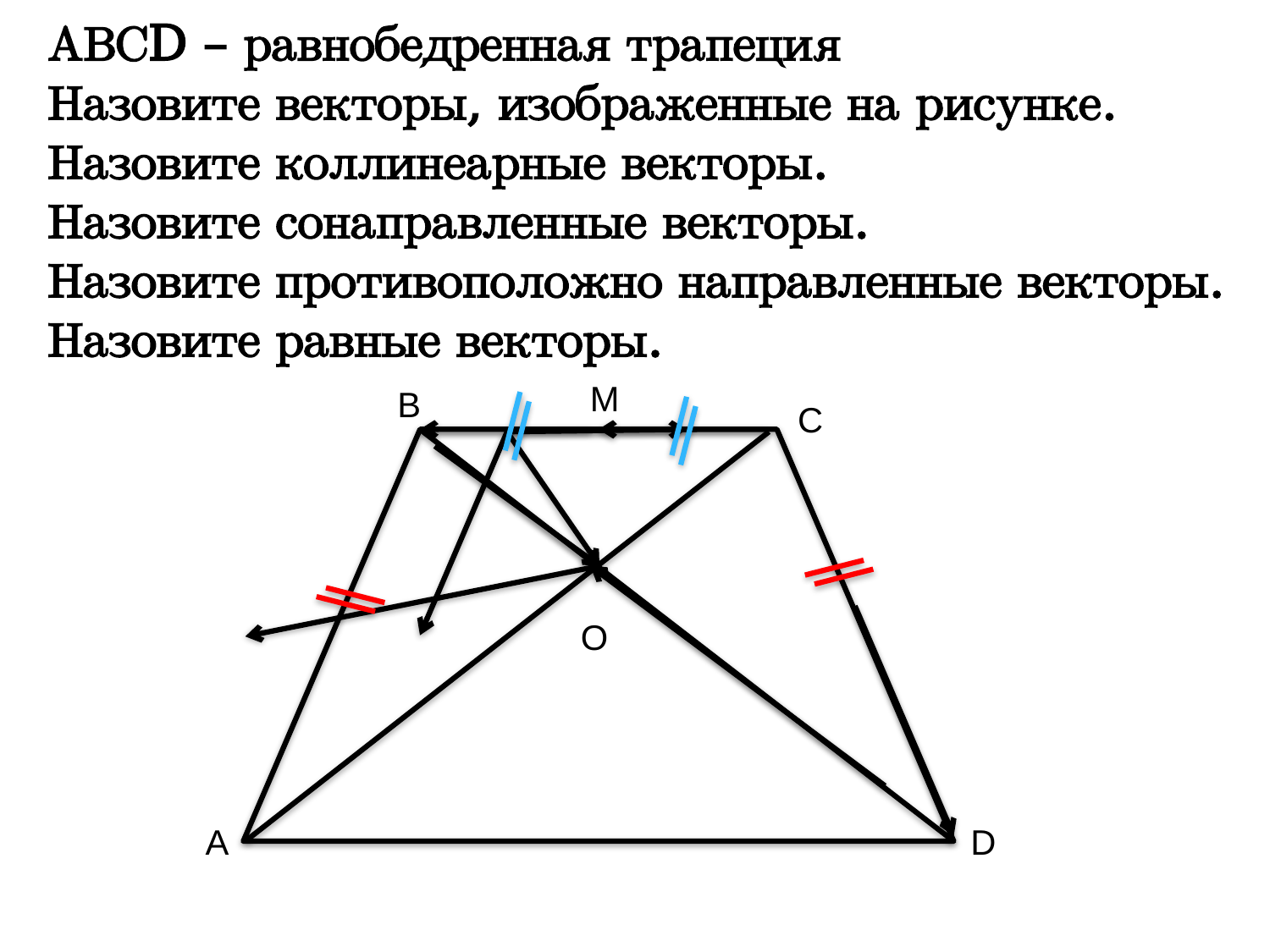

АВСD – равнобедренная трапеция
Назовите векторы, изображенные на рисунке.
Назовите коллинеарные векторы.
Назовите сонаправленные векторы.
Назовите противоположно направленные векторы.
Назовите равные векторы.
М
B
C

A
D
О